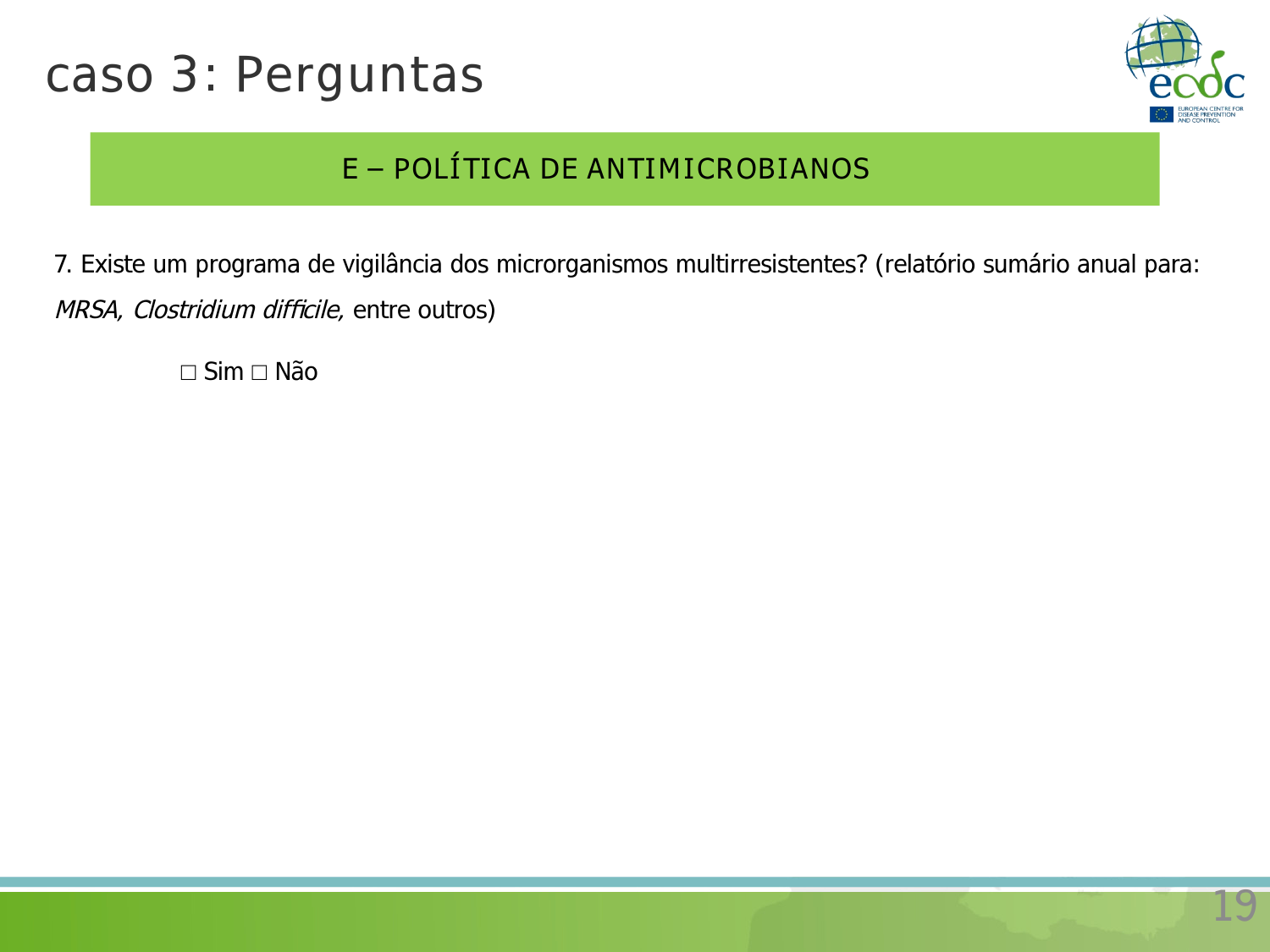

# caso 3: Perguntas

E – POLÍTICA DE ANTIMICROBIANOS
7. Existe um programa de vigilância dos microrganismos multirresistentes? (relatório sumário anual para: MRSA, Clostridium difficile, entre outros)
	□ Sim □ Não

19